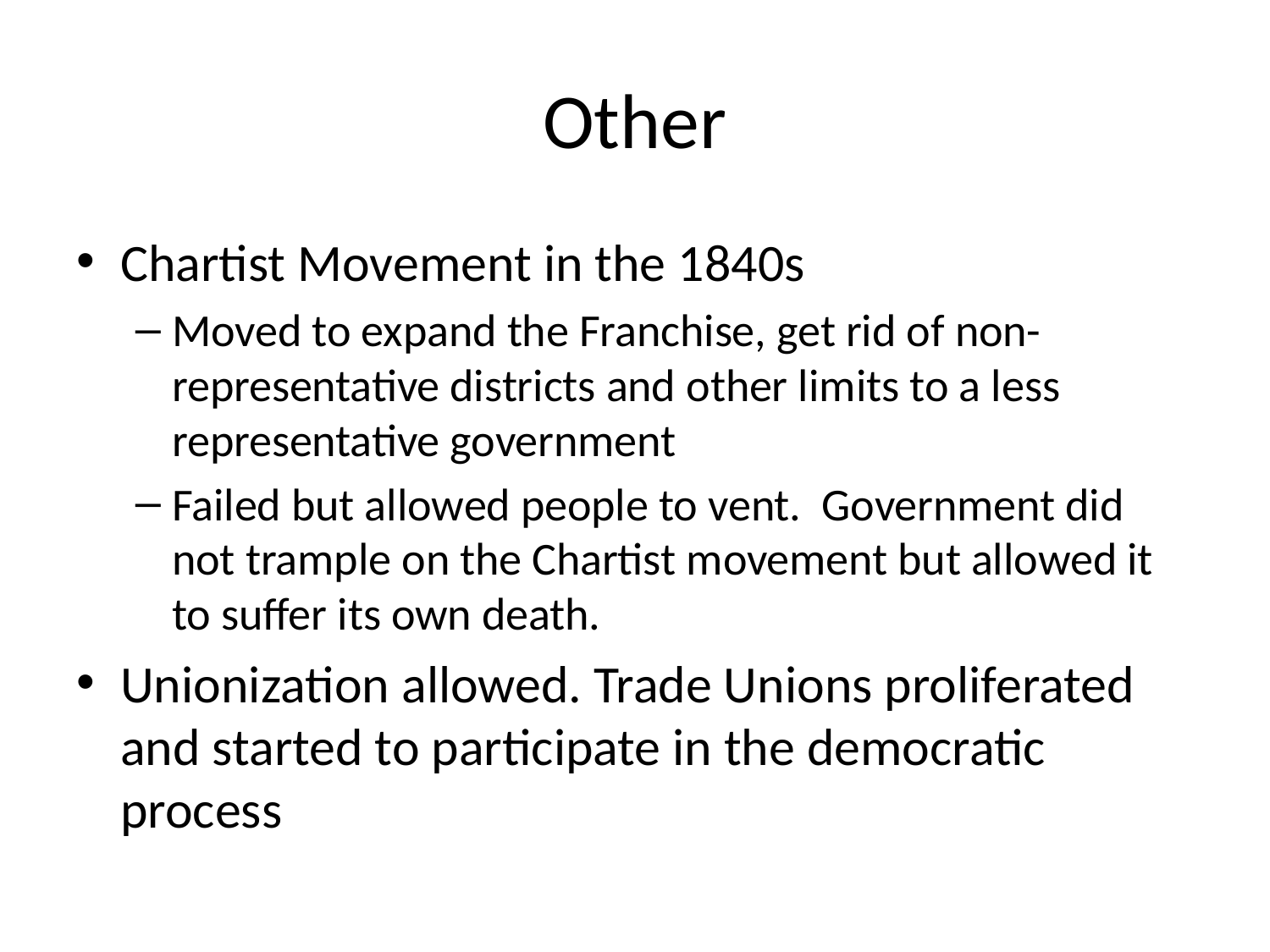

# Other
Chartist Movement in the 1840s
Moved to expand the Franchise, get rid of non-representative districts and other limits to a less representative government
Failed but allowed people to vent.  Government did not trample on the Chartist movement but allowed it to suffer its own death.
Unionization allowed. Trade Unions proliferated and started to participate in the democratic process